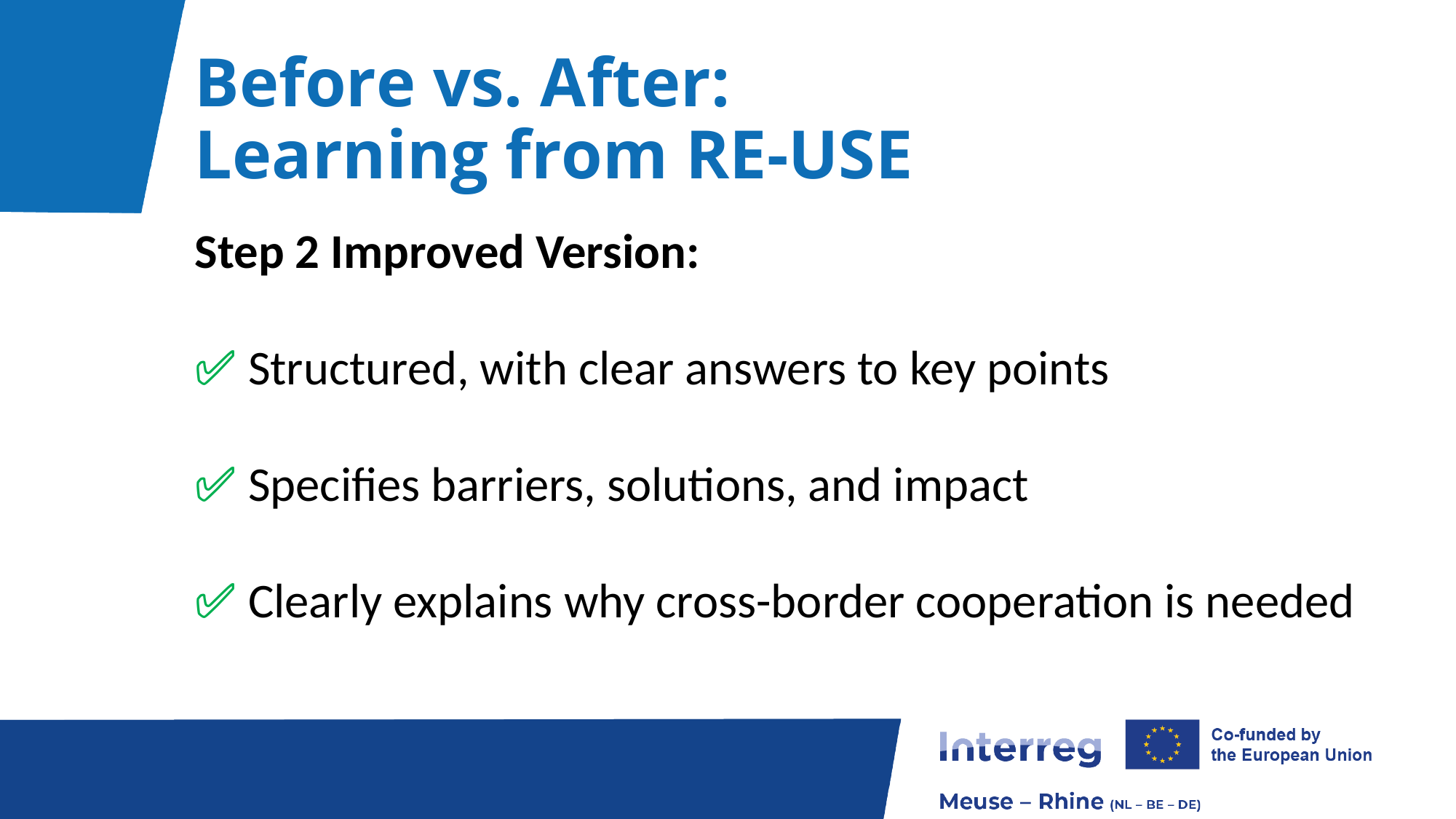

# Before vs. After: Learning from RE-USE
Step 2 Improved Version:

✅ Structured, with clear answers to key points

✅ Specifies barriers, solutions, and impact

✅ Clearly explains why cross-border cooperation is needed